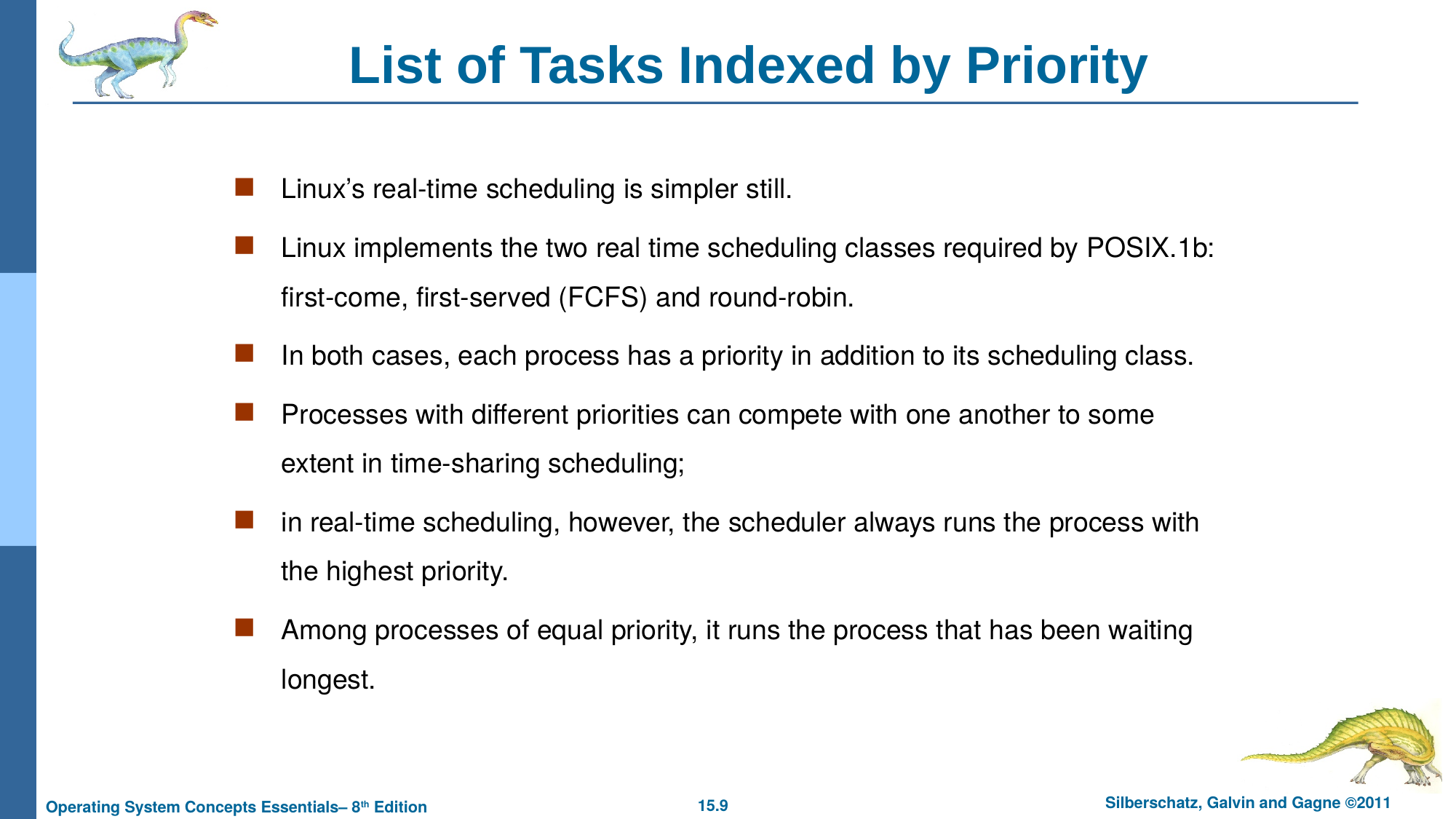

# List of Tasks Indexed by Priority
Linux’s real-time scheduling is simpler still.
Linux implements the two real time scheduling classes required by POSIX.1b: first-come, first-served (FCFS) and round-robin.
In both cases, each process has a priority in addition to its scheduling class.
Processes with different priorities can compete with one another to some extent in time-sharing scheduling;
in real-time scheduling, however, the scheduler always runs the process with the highest priority.
Among processes of equal priority, it runs the process that has been waiting longest.